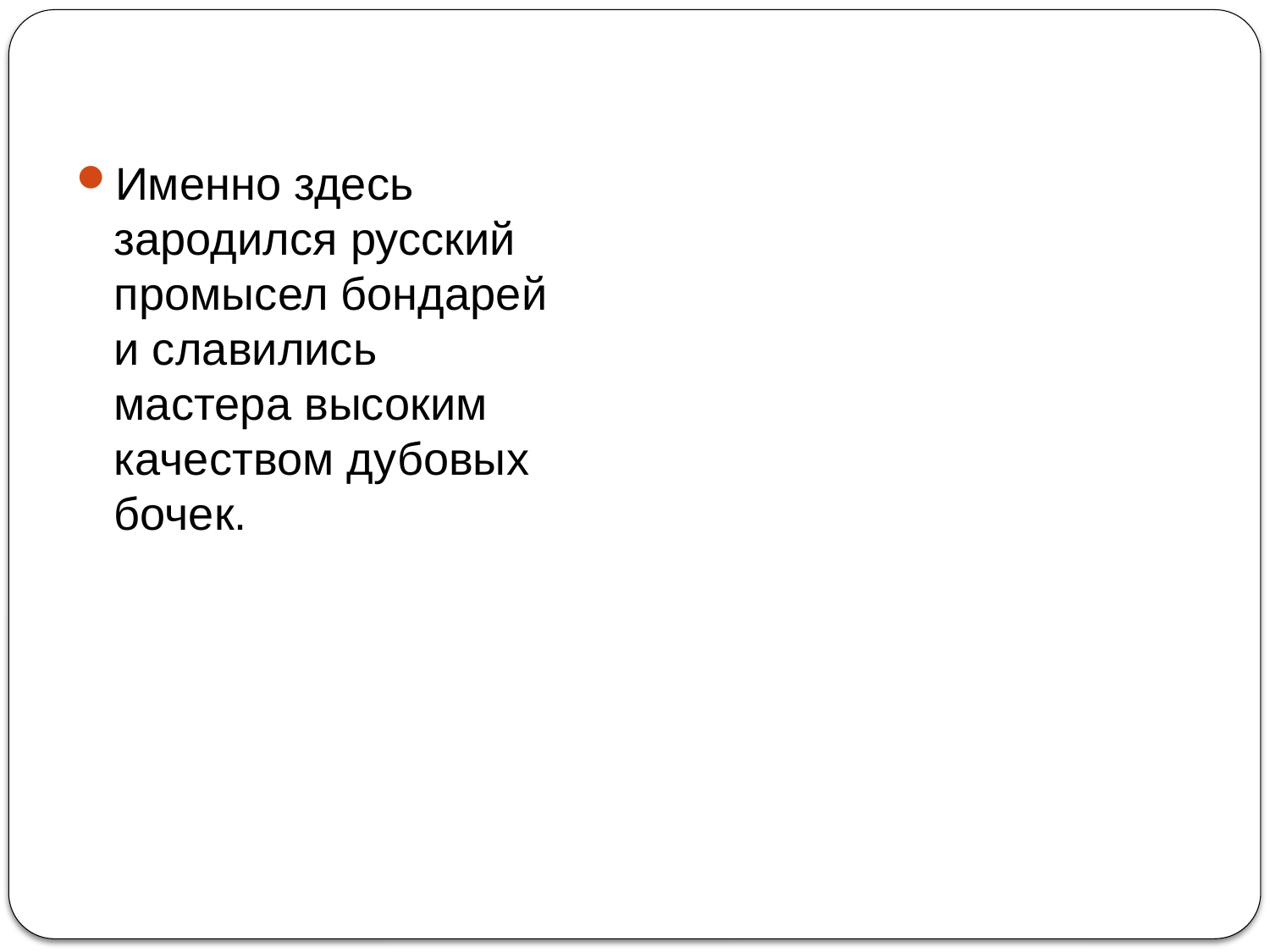

Именно здесь зародился русский промысел бондарей и славились мастера высоким качеством дубовых бочек.